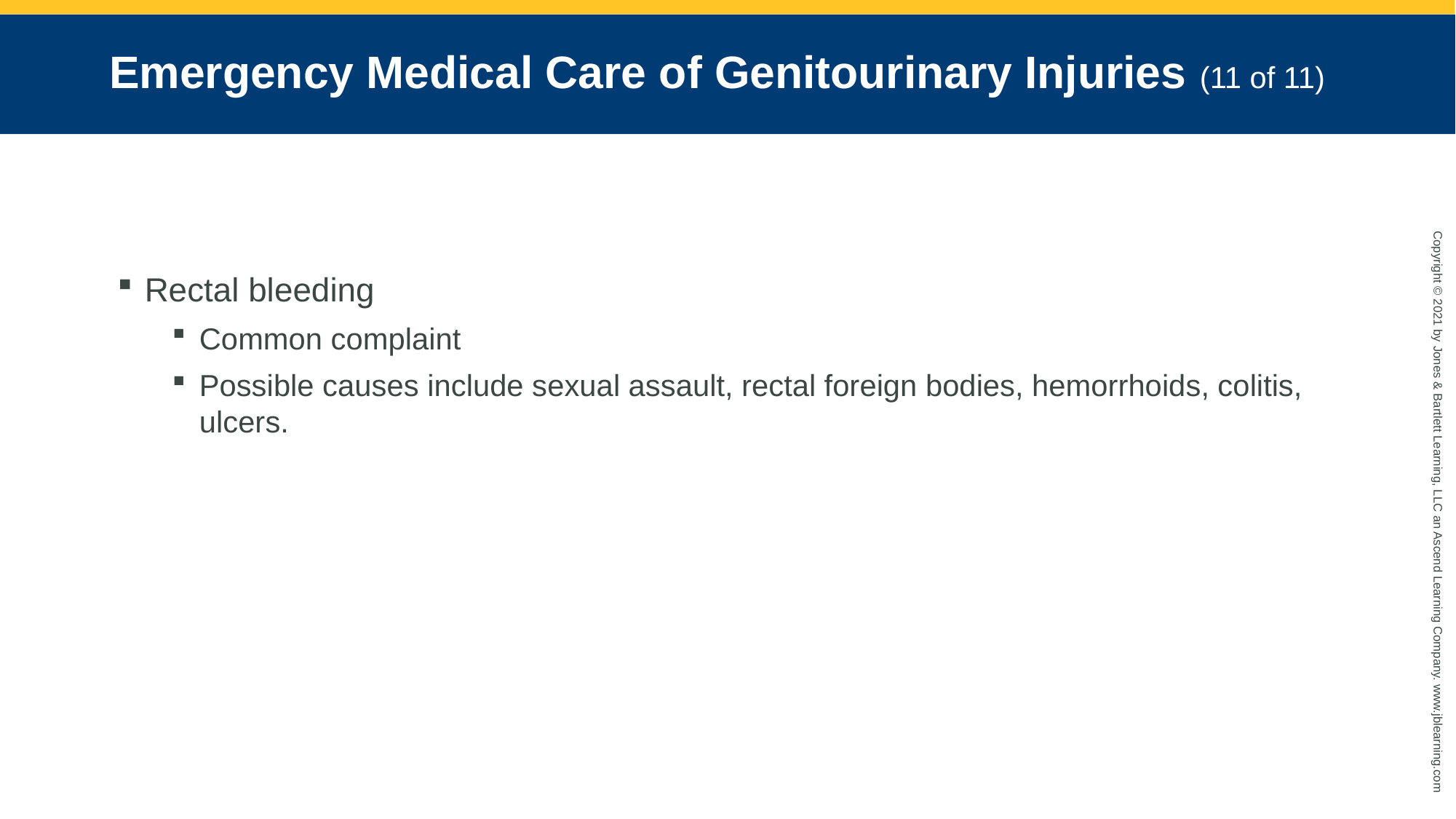

# Emergency Medical Care of Genitourinary Injuries (11 of 11)
Rectal bleeding
Common complaint
Possible causes include sexual assault, rectal foreign bodies, hemorrhoids, colitis, ulcers.